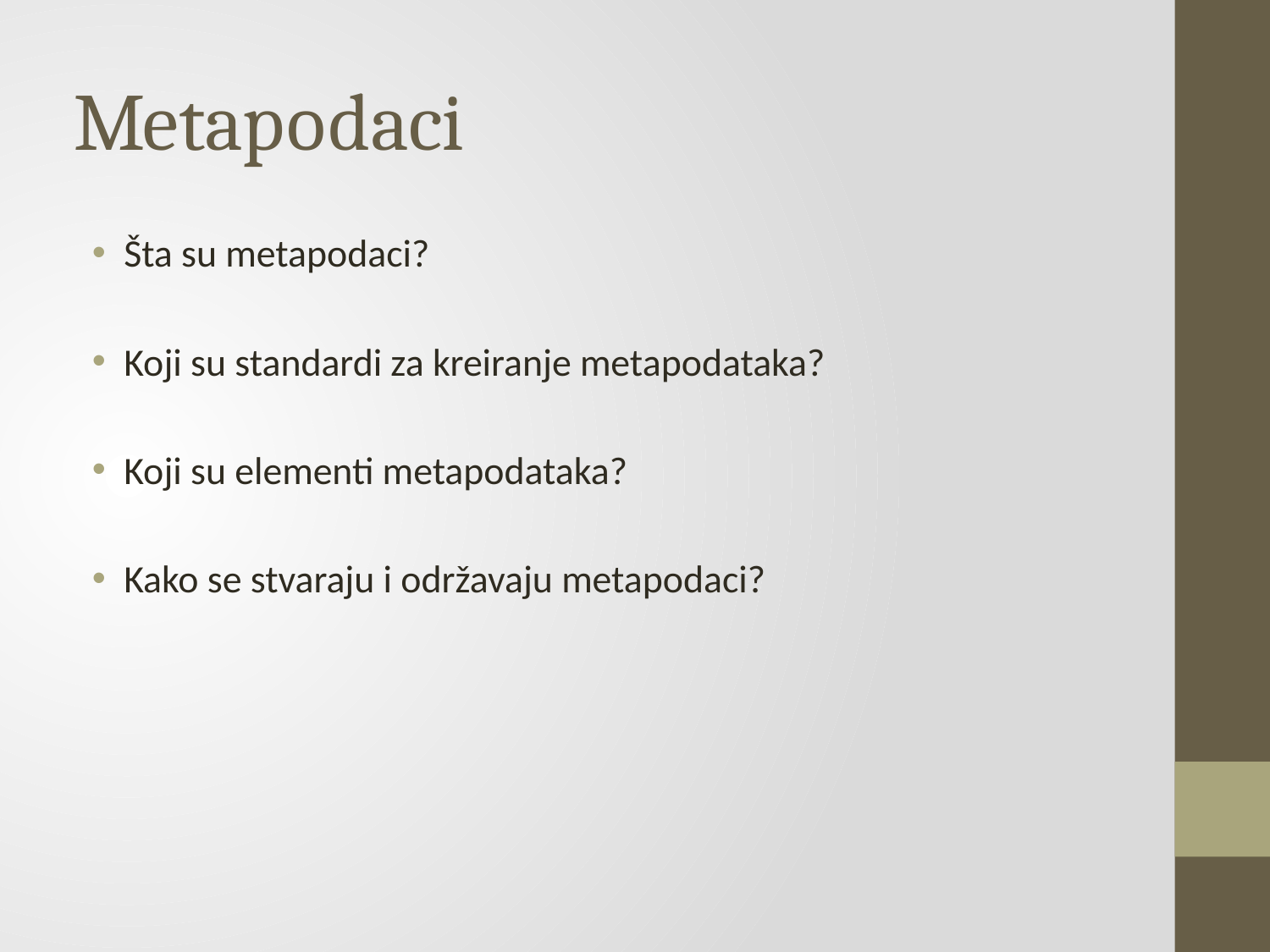

# Metapodaci
Šta su metapodaci?

Koji su standardi za kreiranje metapodataka?

Koji su elementi metapodataka?

Kako se stvaraju i održavaju metapodaci?